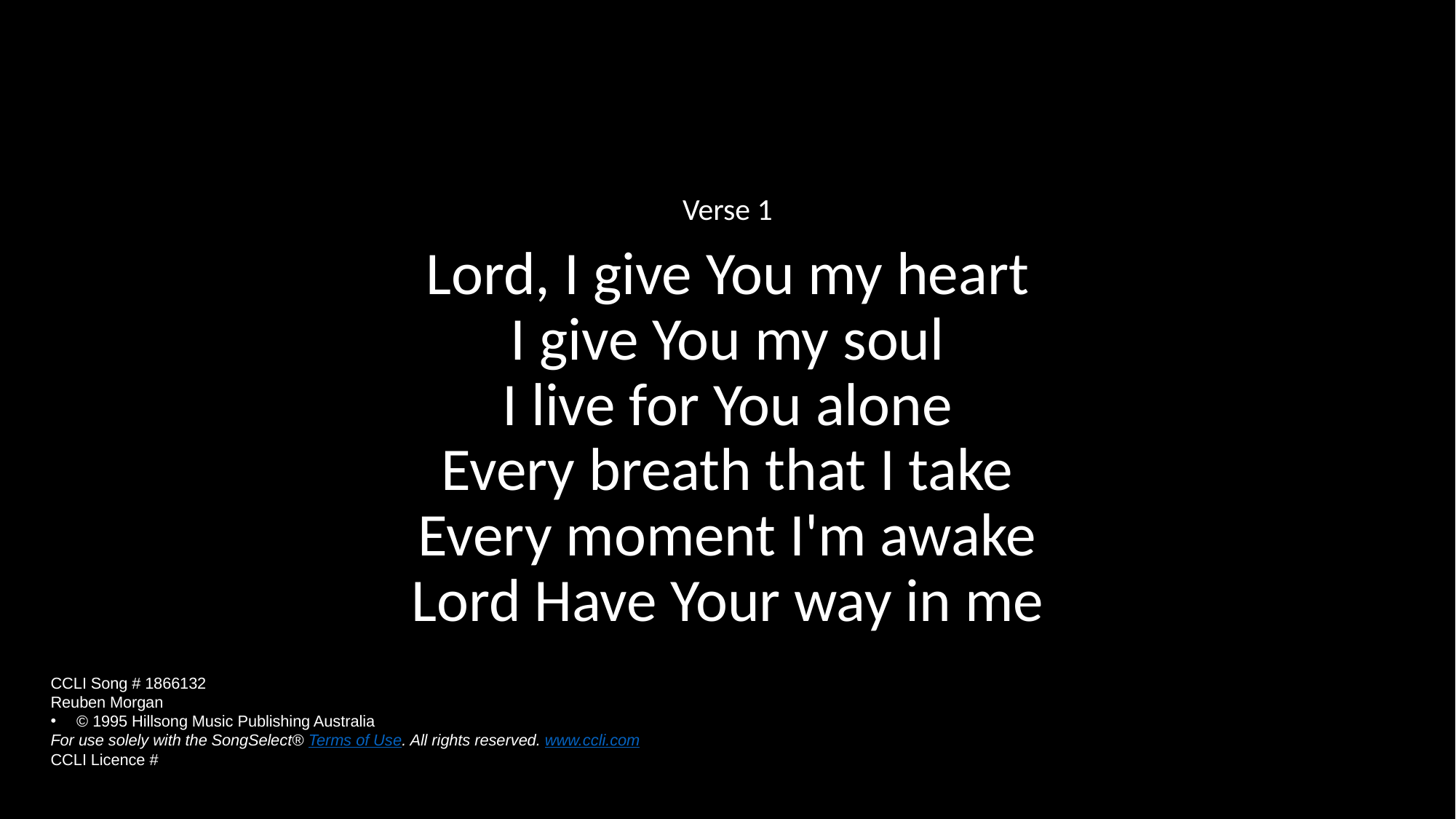

Verse 1
Lord, I give You my heart
I give You my soul
I live for You alone
Every breath that I take
Every moment I'm awake
Lord Have Your way in me

CCLI Song # 1866132
Reuben Morgan
© 1995 Hillsong Music Publishing Australia
For use solely with the SongSelect® Terms of Use. All rights reserved. www.ccli.com
CCLI Licence #